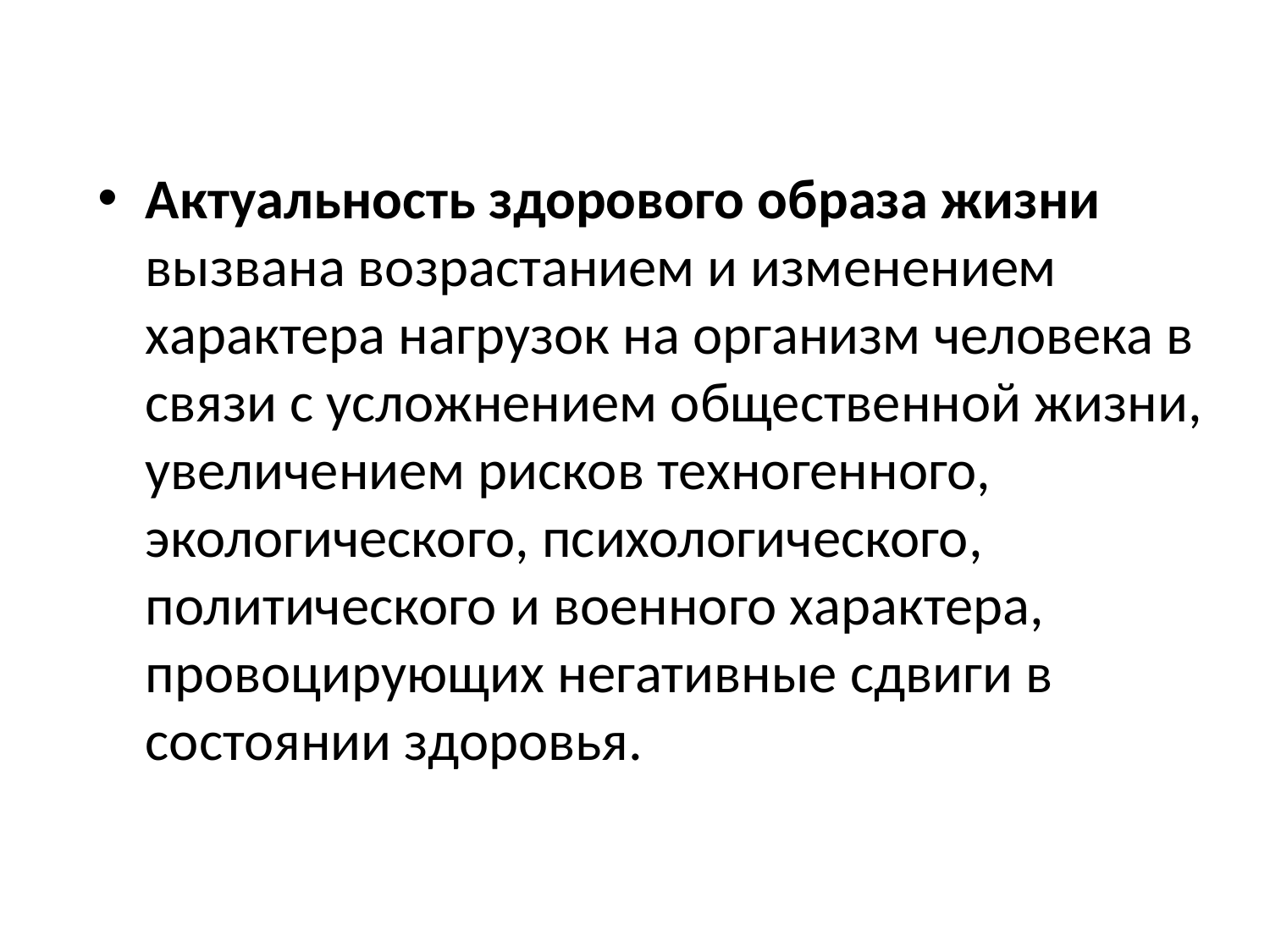

#
Актуальность здорового образа жизни вызвана возрастанием и изменением характера нагрузок на организм человека в связи с усложнением общественной жизни, увеличением рисков техногенного, экологического, психологического, политического и военного характера, провоцирующих негативные сдвиги в состоянии здоровья.